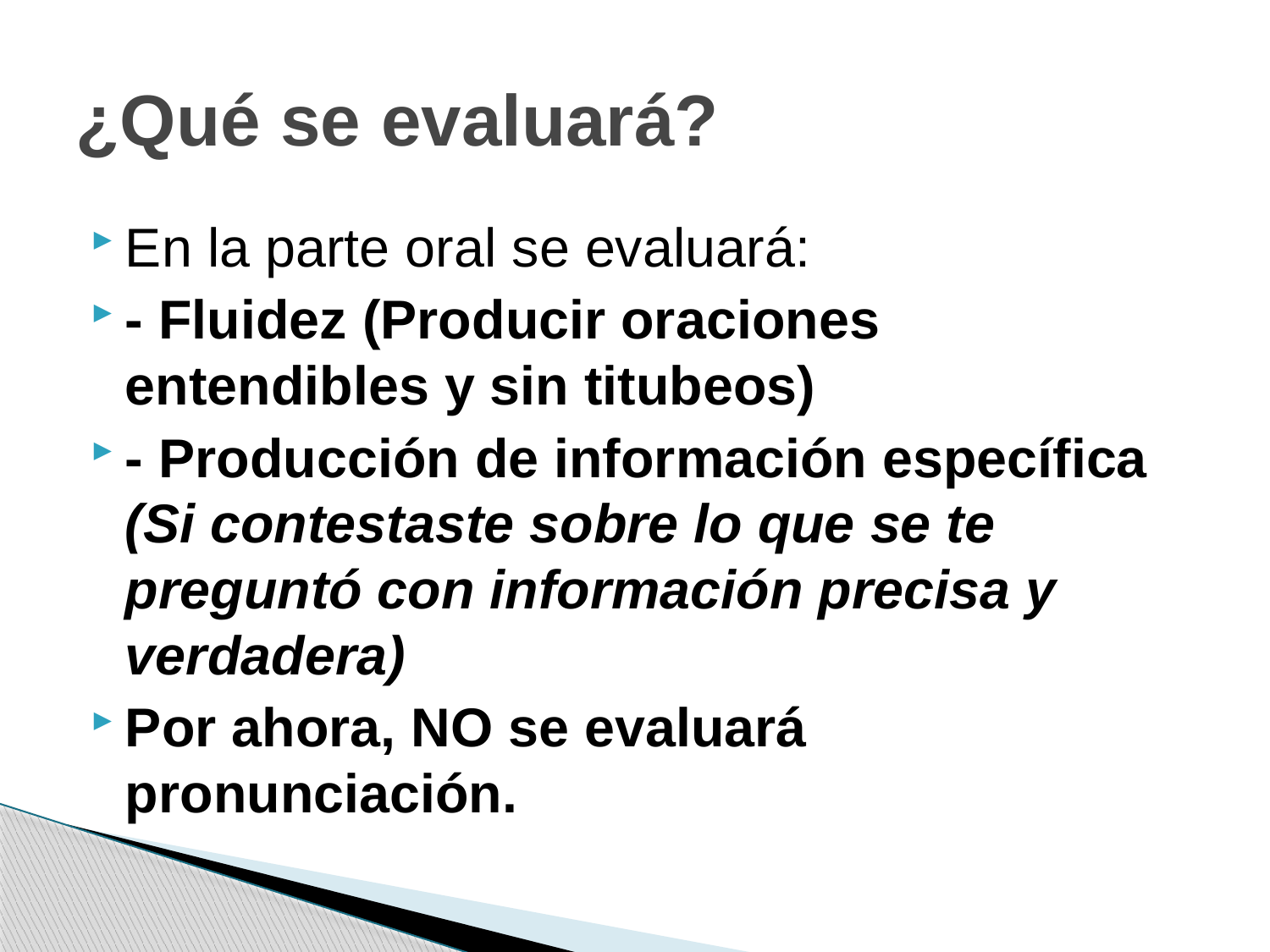

# ¿Qué se evaluará?
En la parte oral se evaluará:
- Fluidez (Producir oraciones entendibles y sin titubeos)
- Producción de información específica (Si contestaste sobre lo que se te preguntó con información precisa y verdadera)
Por ahora, NO se evaluará pronunciación.